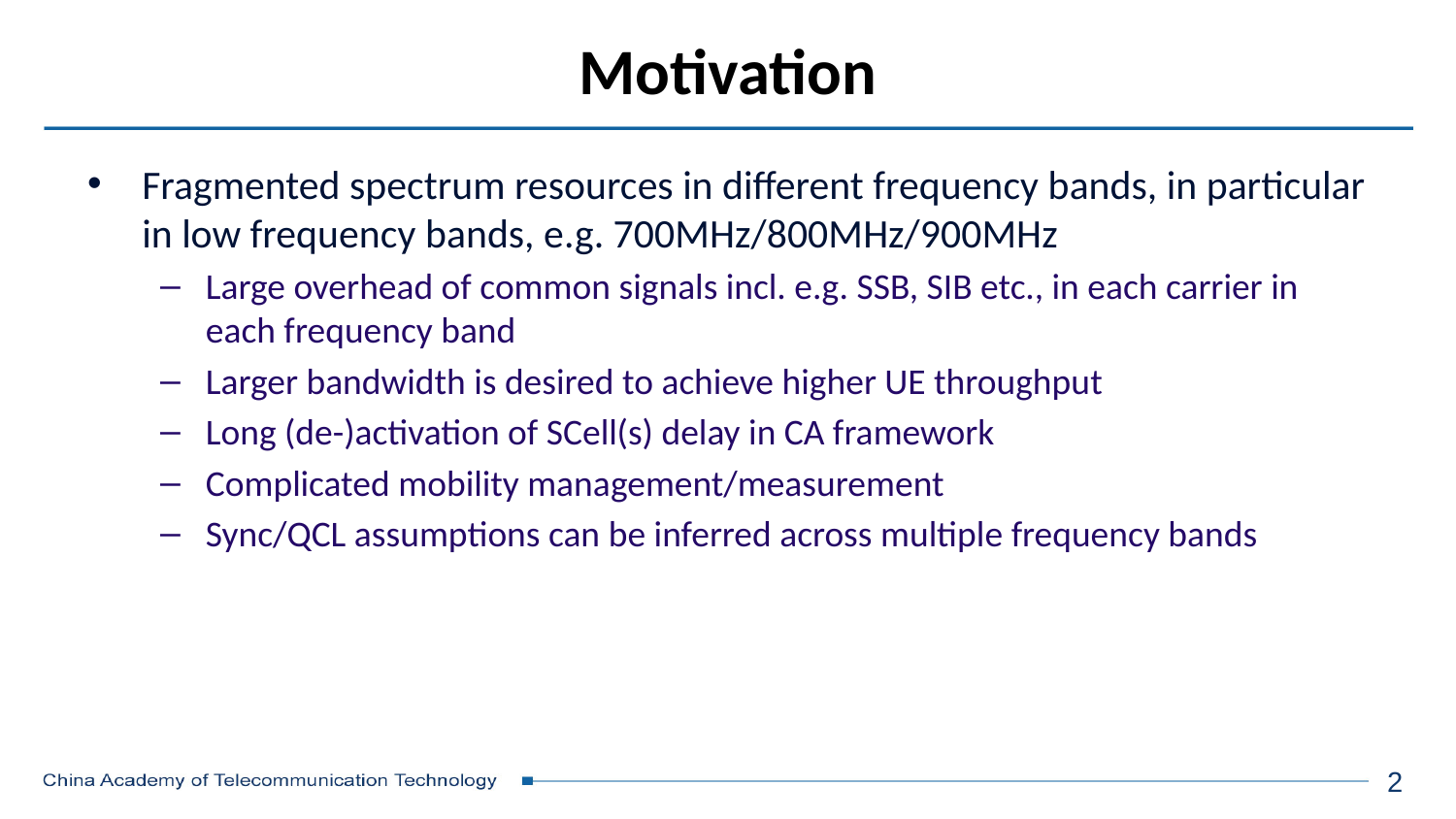

# Motivation
Fragmented spectrum resources in different frequency bands, in particular in low frequency bands, e.g. 700MHz/800MHz/900MHz
Large overhead of common signals incl. e.g. SSB, SIB etc., in each carrier in each frequency band
Larger bandwidth is desired to achieve higher UE throughput
Long (de-)activation of SCell(s) delay in CA framework
Complicated mobility management/measurement
Sync/QCL assumptions can be inferred across multiple frequency bands

2